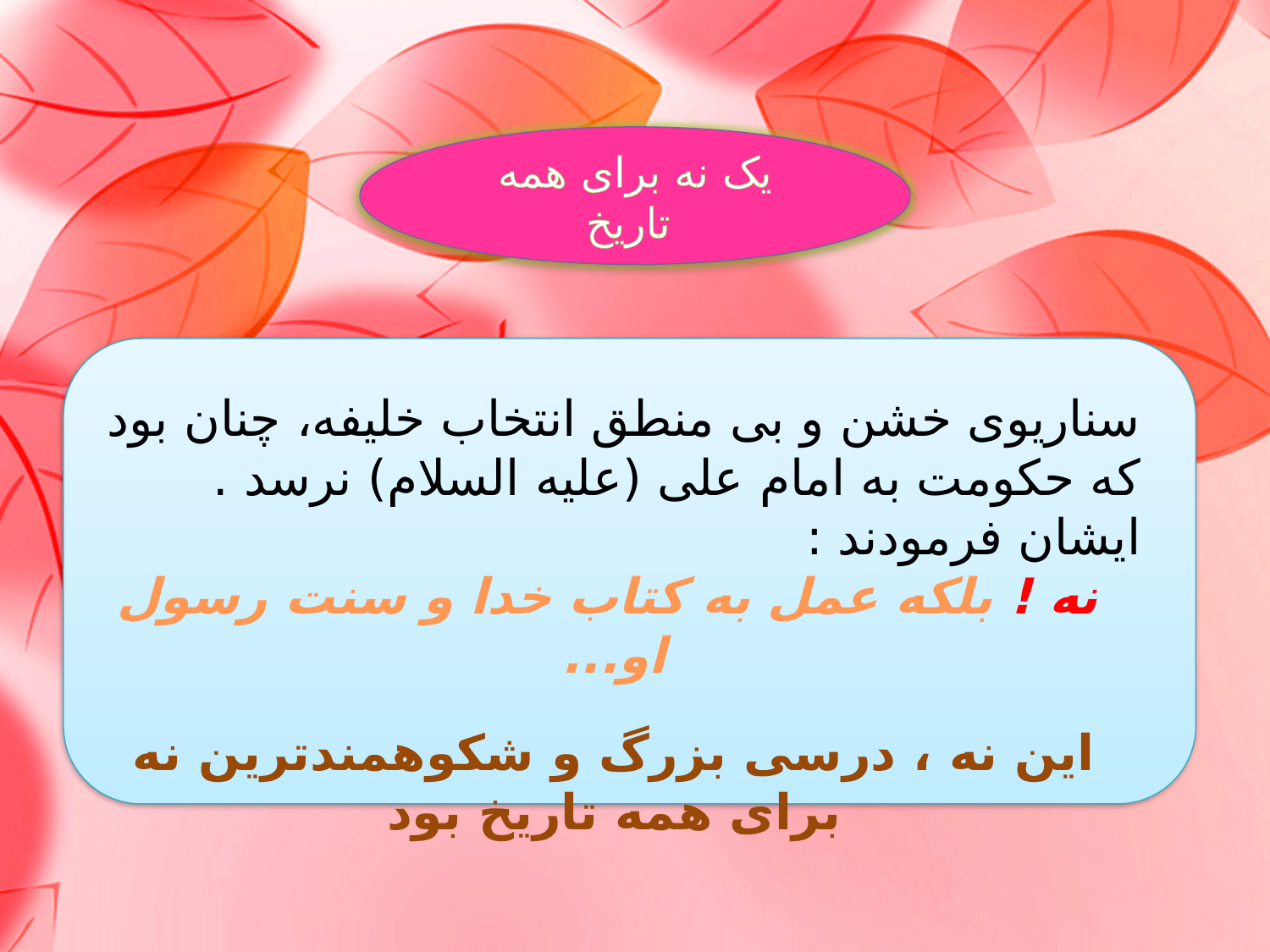

یک نه برای همه تاریخ

سناریوی خشن و بی منطق انتخاب خلیفه، چنان بود که حکومت به امام علی (علیه السلام) نرسد .
ایشان فرمودند :
 نه ! بلکه عمل به کتاب خدا و سنت رسول او...

این نه ، درسی بزرگ و شکوهمندترین نه برای همه تاریخ بود